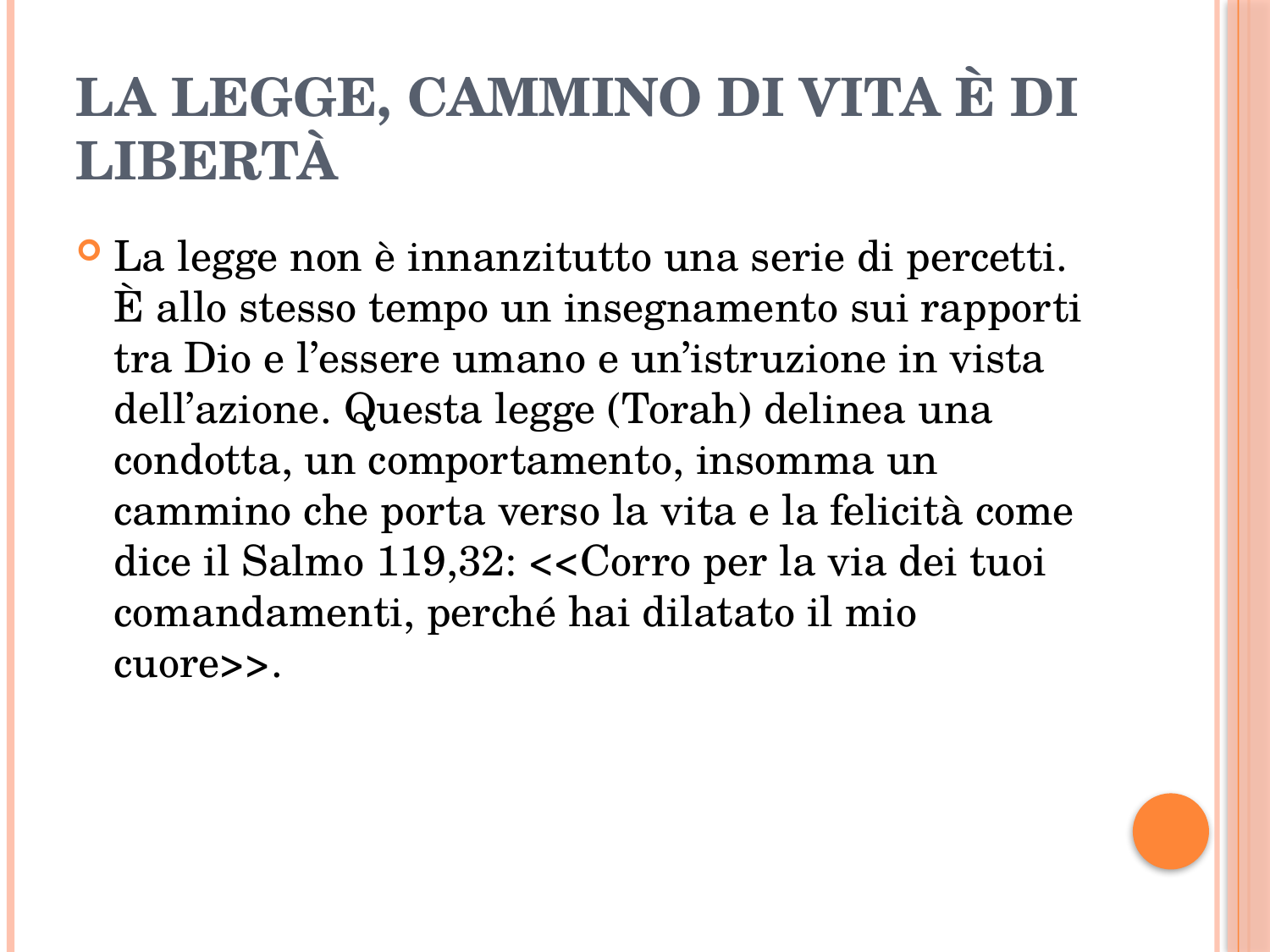

# La legge, cammino di vita è di libertà
La legge non è innanzitutto una serie di percetti. È allo stesso tempo un insegnamento sui rapporti tra Dio e l’essere umano e un’istruzione in vista dell’azione. Questa legge (Torah) delinea una condotta, un comportamento, insomma un cammino che porta verso la vita e la felicità come dice il Salmo 119,32: <<Corro per la via dei tuoi comandamenti, perché hai dilatato il mio cuore>>.